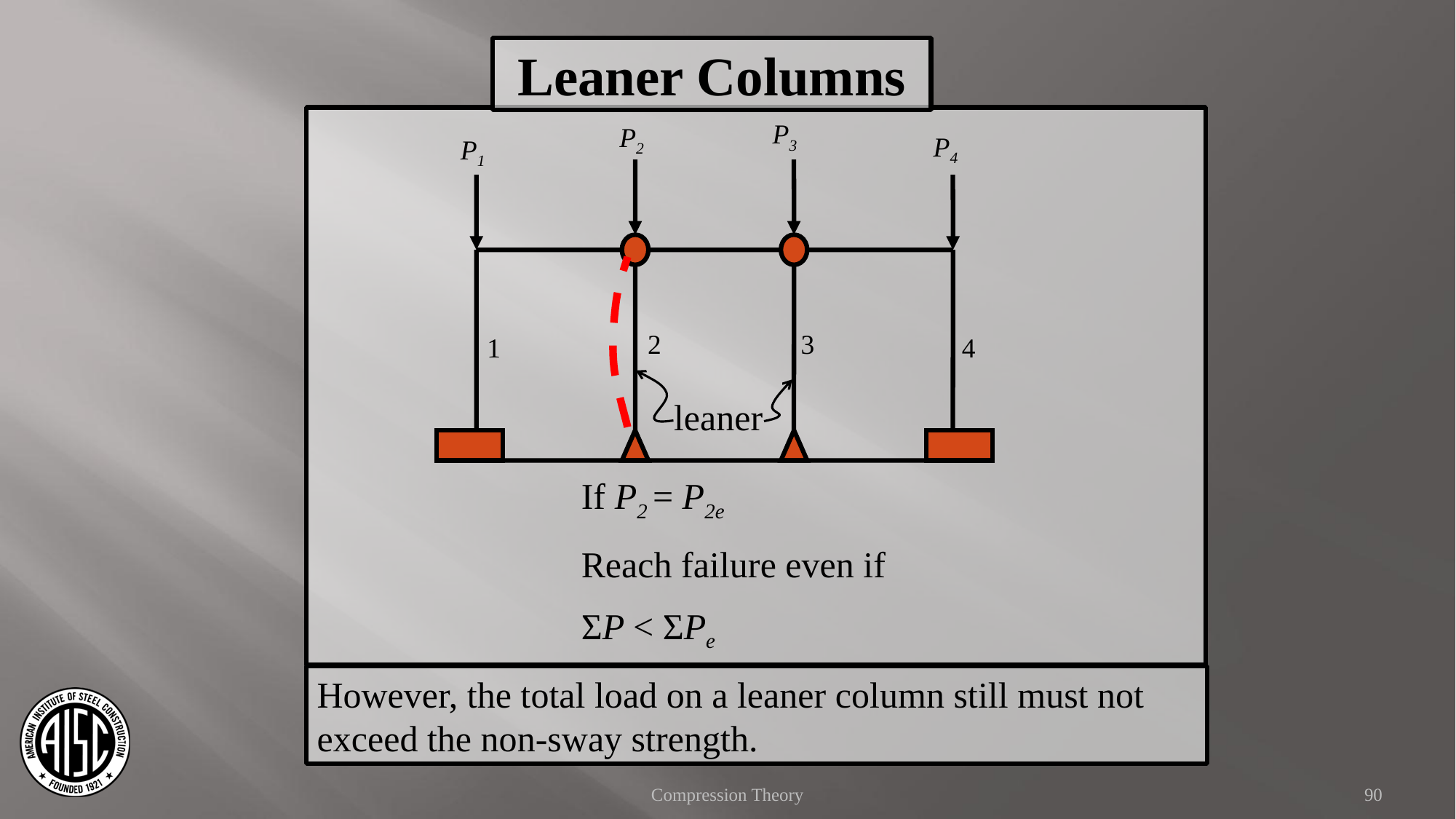

Leaner Columns

P3
P2
P4
P1

2
3
1
4

leaner

If P2 = P2e
Reach failure even if
ΣP < ΣPe

However, the total load on a leaner column still must not exceed the non-sway strength.
Compression Theory
90